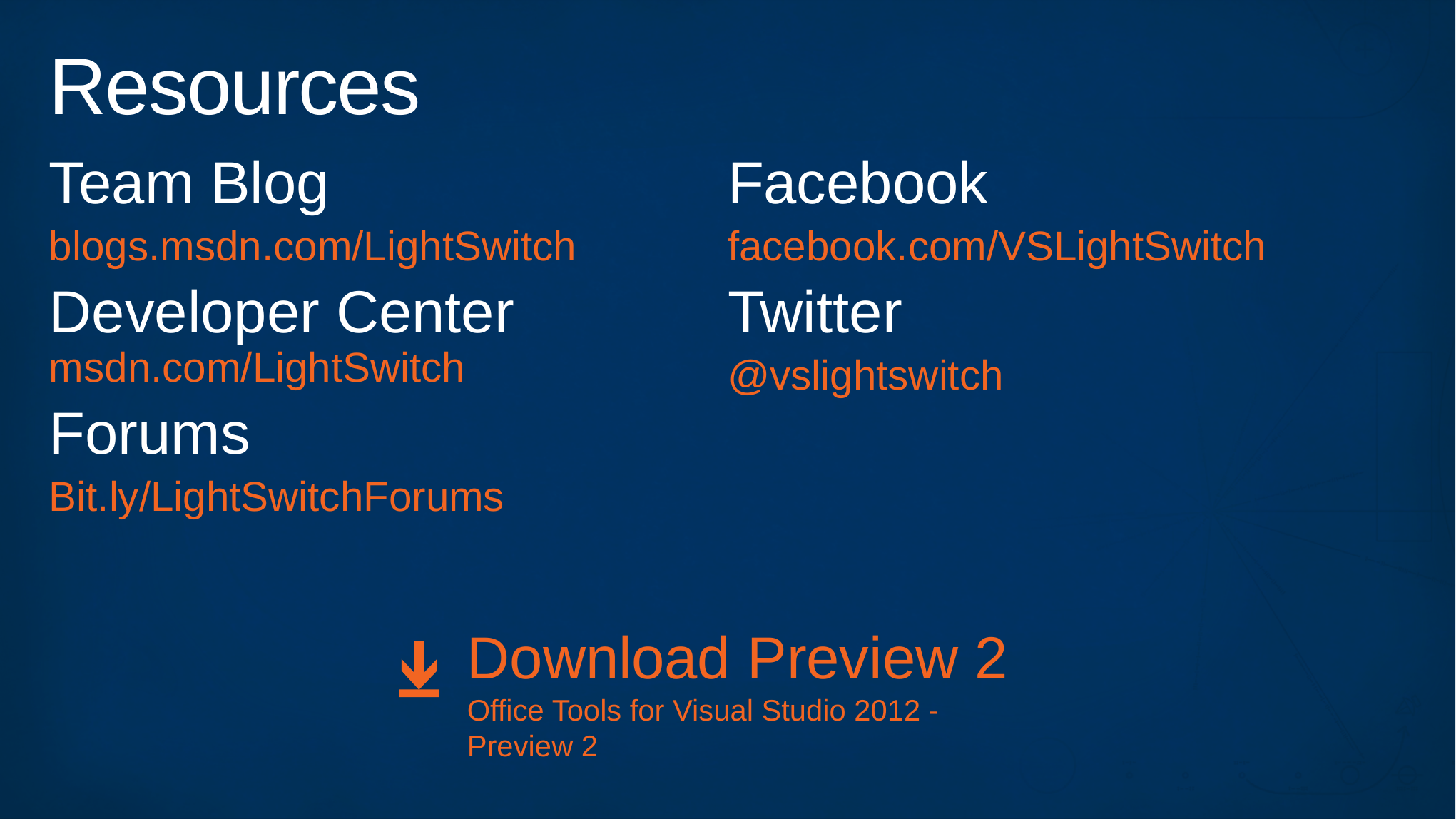

# Resources
Team Blog
blogs.msdn.com/LightSwitch
Developer Center msdn.com/LightSwitch
Forums
Bit.ly/LightSwitchForums
Facebook
facebook.com/VSLightSwitch
Twitter
@vslightswitch
Download Preview 2
Office Tools for Visual Studio 2012 - Preview 2